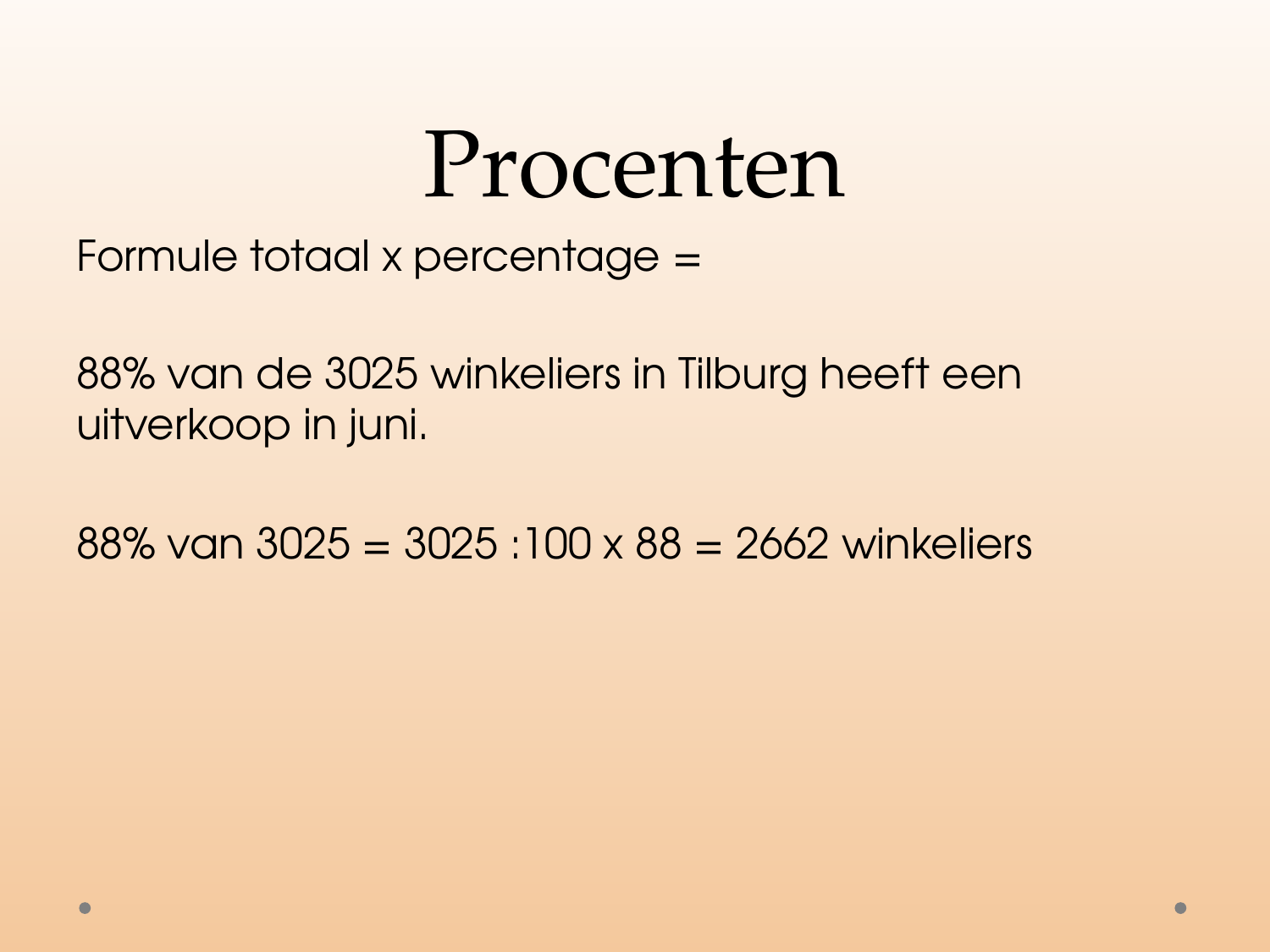

# Procenten
Formule totaal x percentage =

88% van de 3025 winkeliers in Tilburg heeft een uitverkoop in juni.

88% van 3025 = 3025 :100 x 88 = 2662 winkeliers